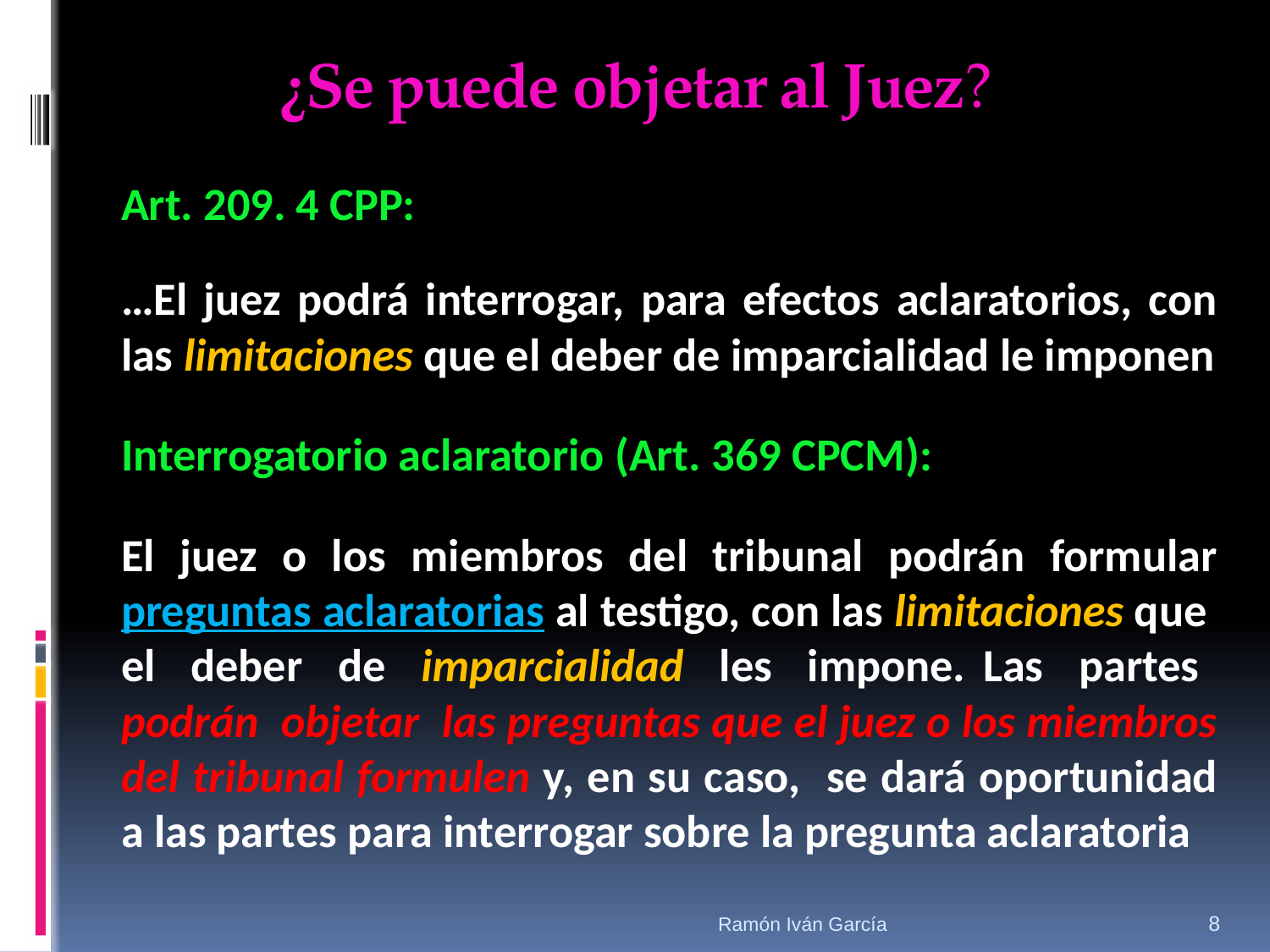

# ¿Se puede objetar al Juez?
	Art. 209. 4 CPP:

	…El juez podrá interrogar, para efectos aclaratorios, con las limitaciones que el deber de imparcialidad le imponen

	Interrogatorio aclaratorio (Art. 369 CPCM):

	El  juez  o  los  miembros  del  tribunal  podrán  formular preguntas aclaratorias al testigo, con las limitaciones que  el  deber  de  imparcialidad  les  impone. Las  partes  podrán  objetar  las preguntas que el juez o los miembros del tribunal formulen y, en su caso,  se dará oportunidad a las partes para interrogar sobre la pregunta aclaratoria
Ramón Iván García
8